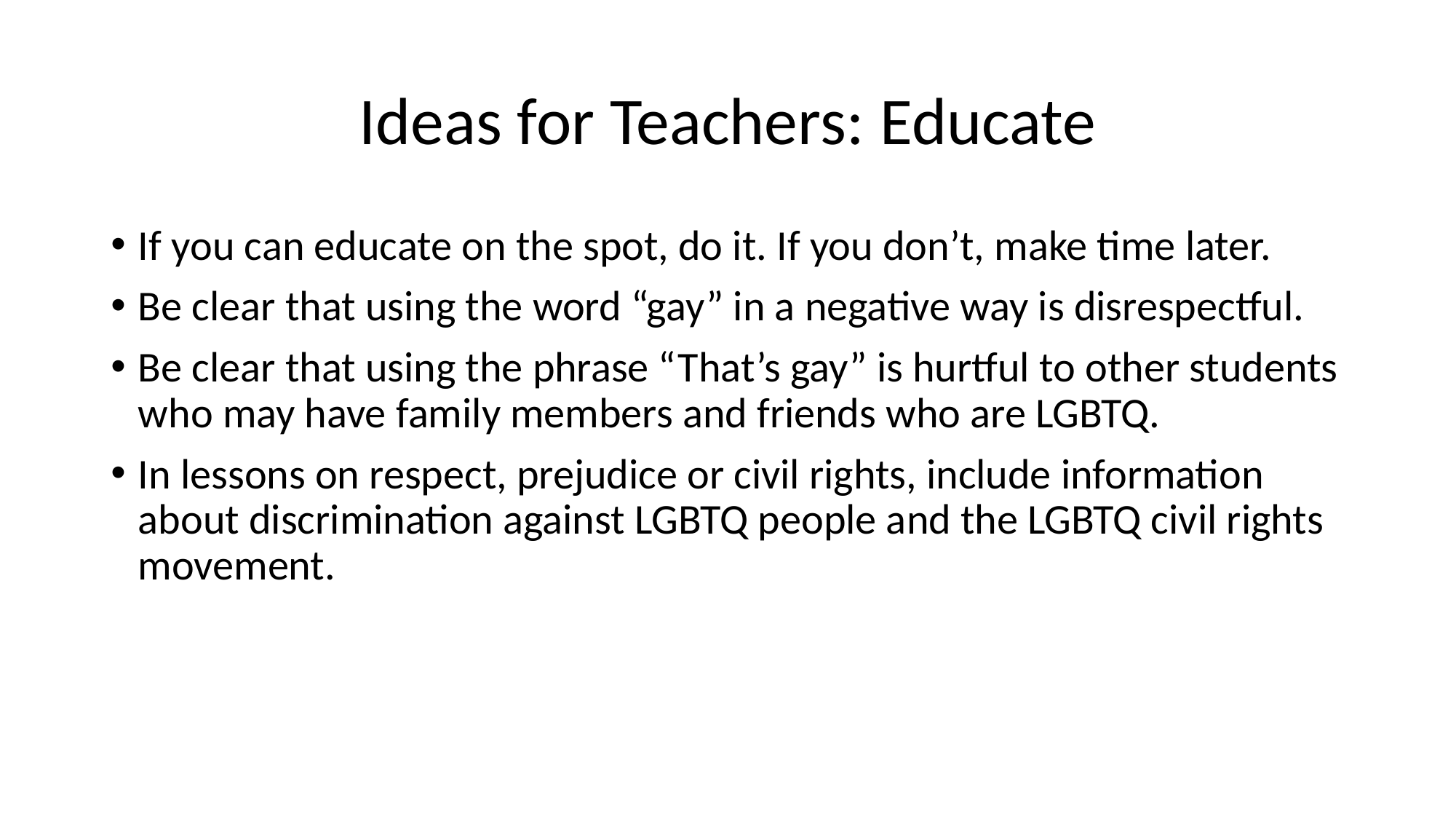

# Ideas for Teachers: Educate
If you can educate on the spot, do it. If you don’t, make time later.
Be clear that using the word “gay” in a negative way is disrespectful.
Be clear that using the phrase “That’s gay” is hurtful to other students who may have family members and friends who are LGBTQ.
In lessons on respect, prejudice or civil rights, include information about discrimination against LGBTQ people and the LGBTQ civil rights movement.